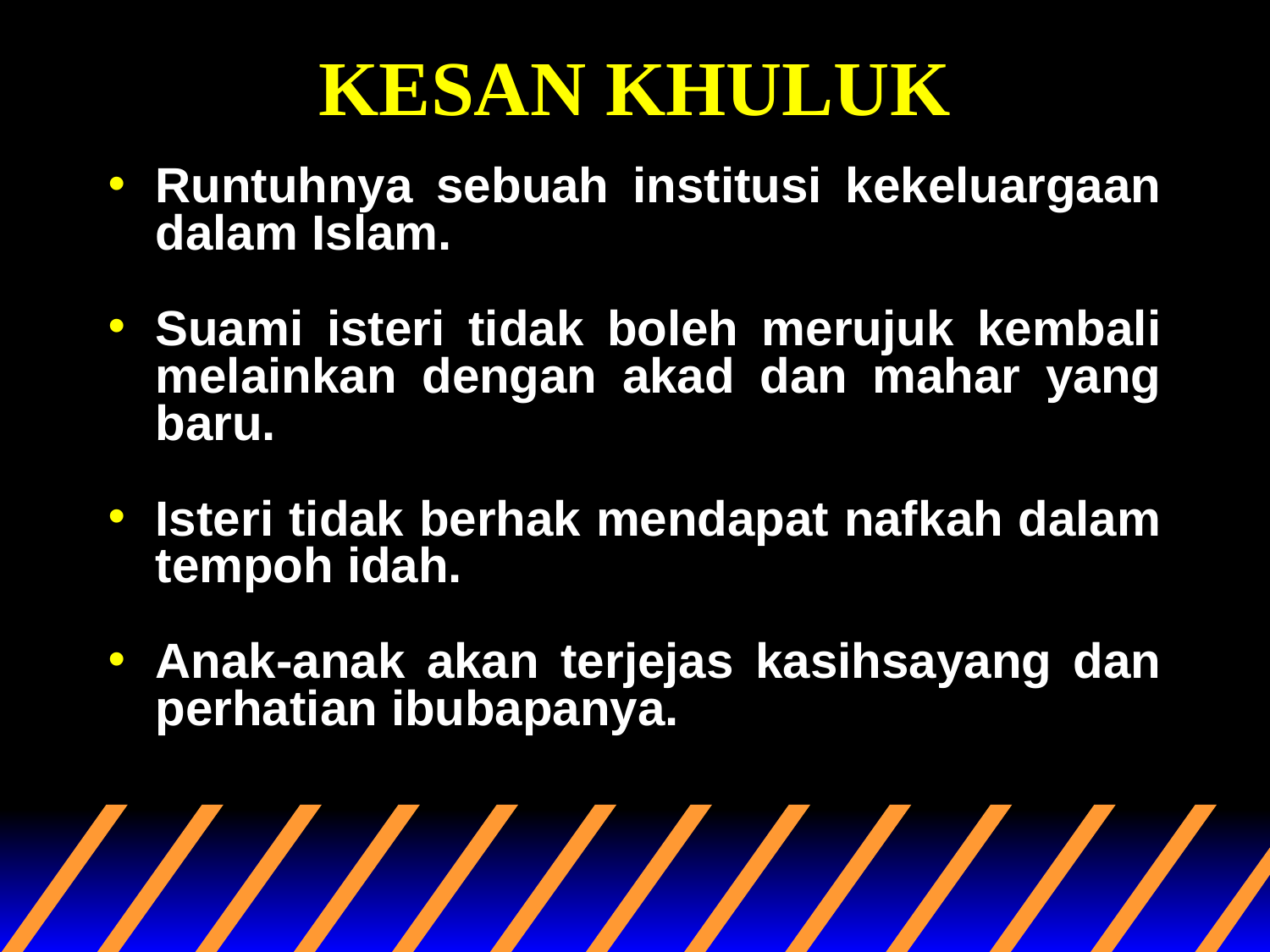

# KESAN KHULUK
Runtuhnya sebuah institusi kekeluargaan dalam Islam.

Suami isteri tidak boleh merujuk kembali melainkan dengan akad dan mahar yang baru.

Isteri tidak berhak mendapat nafkah dalam tempoh idah.

Anak-anak akan terjejas kasihsayang dan perhatian ibubapanya.